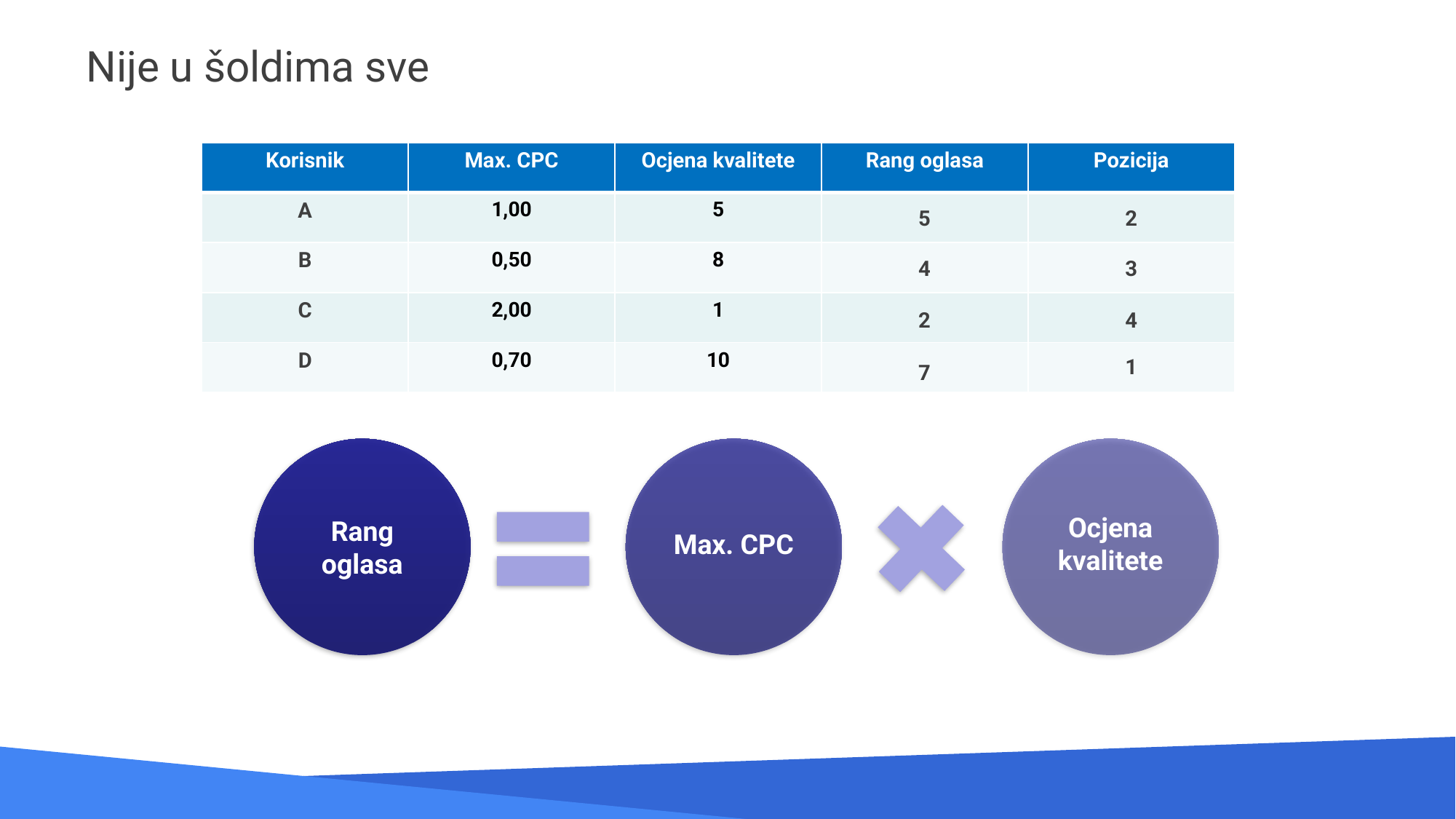

Nije u šoldima sve

| Korisnik | Max. CPC | Ocjena kvalitete | Rang oglasa | Pozicija |
| --- | --- | --- | --- | --- |
| A | 1,00 | 5 |  |  |
| B | 0,50 | 8 |  |  |
| C | 2,00 | 1 |  |  |
| D | 0,70 | 10 |  |  |
| 5 |
| --- |
| 2 |
| --- |
| 4 |
| --- |
| 3 |
| --- |
| 2 |
| --- |
| 4 |
| --- |
| 1 |
| --- |
| 7 |
| --- |

Rang oglasa

Max. CPC

Ocjena kvalitete